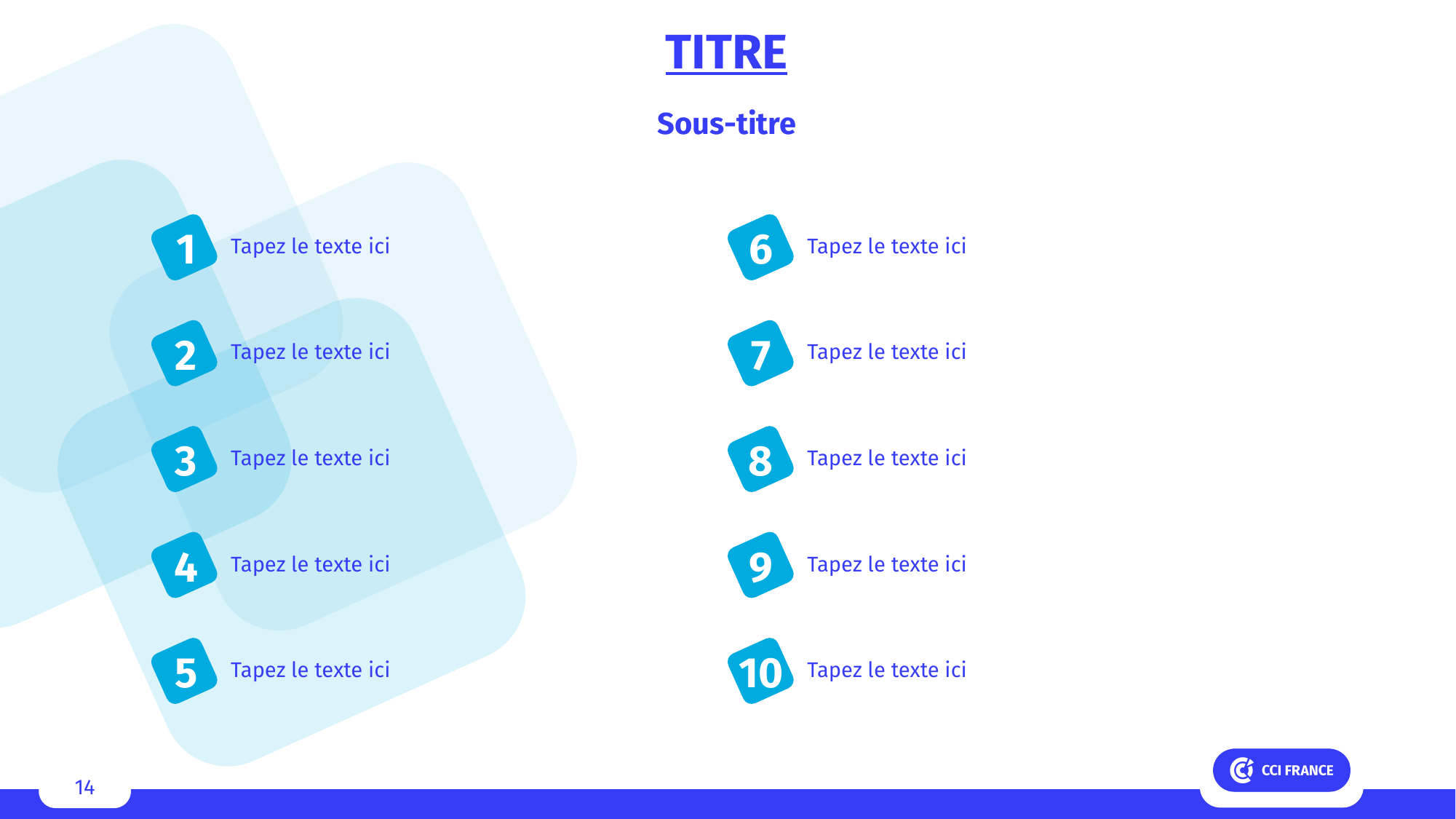

TITRE
Sous-titre
Tapez le texte ici

1
Tapez le texte ici

6
Tapez le texte ici

2
Tapez le texte ici

7
Tapez le texte ici

3
Tapez le texte ici

8
Tapez le texte ici

4
Tapez le texte ici

9
Tapez le texte ici

5
Tapez le texte ici

10
14